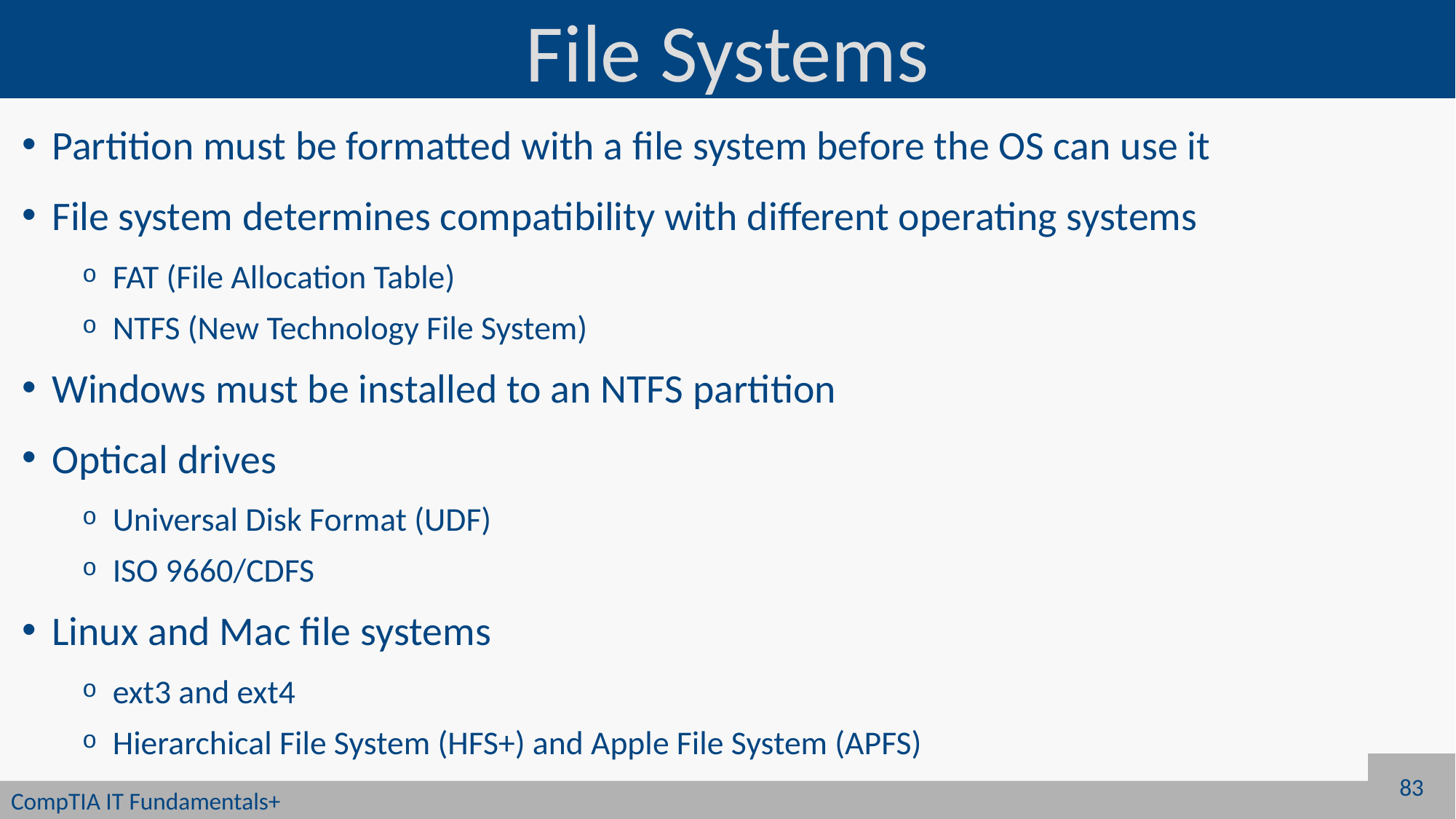

# File Systems
Partition must be formatted with a file system before the OS can use it
File system determines compatibility with different operating systems
FAT (File Allocation Table)
NTFS (New Technology File System)
Windows must be installed to an NTFS partition
Optical drives
Universal Disk Format (UDF)
ISO 9660/CDFS
Linux and Mac file systems
ext3 and ext4
Hierarchical File System (HFS+) and Apple File System (APFS)

83
CompTIA IT Fundamentals+